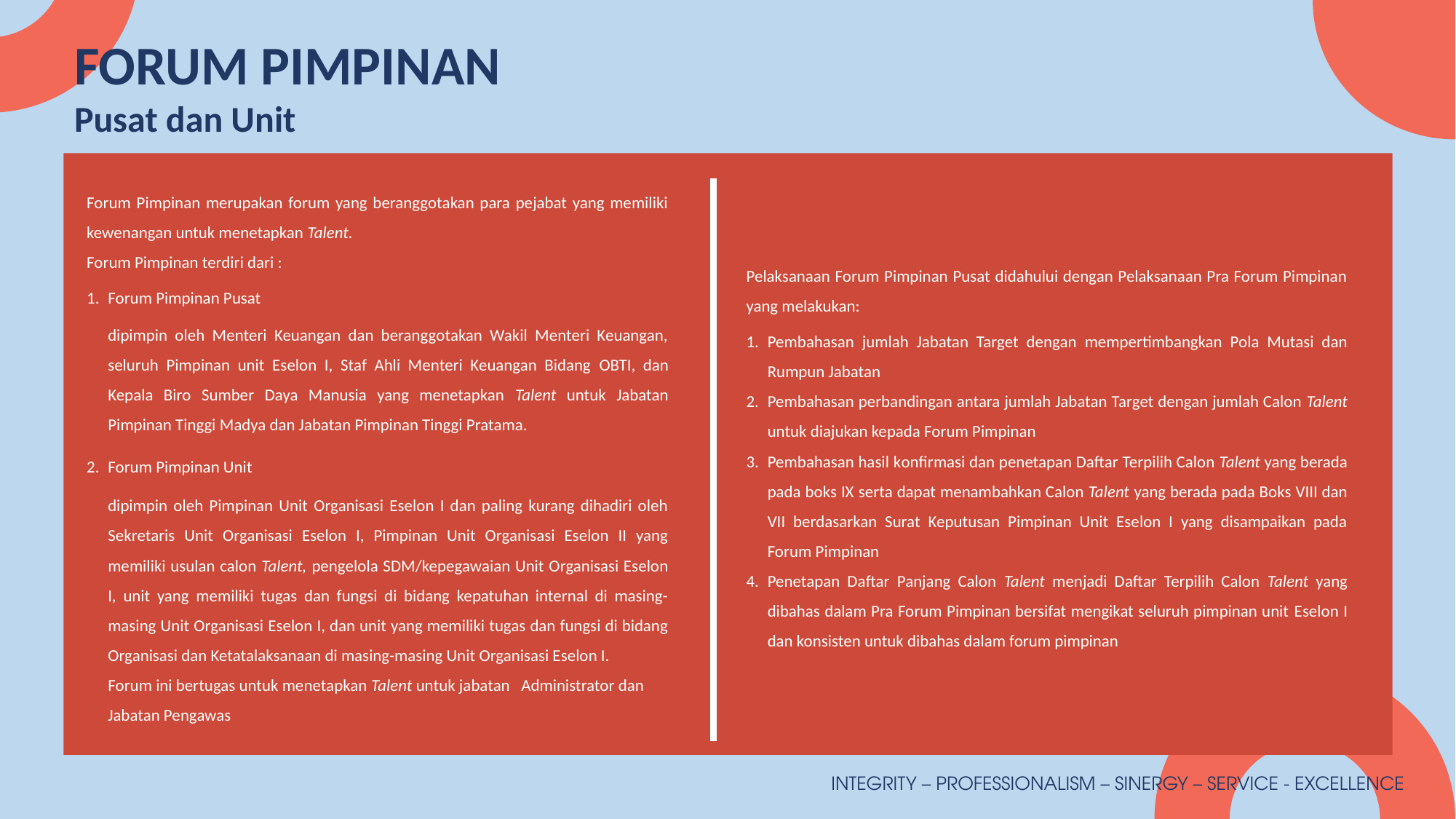

FORUM PIMPINAN
Pusat dan Unit

Forum Pimpinan merupakan forum yang beranggotakan para pejabat yang memiliki kewenangan untuk menetapkan Talent.
Forum Pimpinan terdiri dari :

Forum Pimpinan Pusat

dipimpin oleh Menteri Keuangan dan beranggotakan Wakil Menteri Keuangan, seluruh Pimpinan unit Eselon I, Staf Ahli Menteri Keuangan Bidang OBTI, dan Kepala Biro Sumber Daya Manusia yang menetapkan Talent untuk Jabatan Pimpinan Tinggi Madya dan Jabatan Pimpinan Tinggi Pratama.

Forum Pimpinan Unit

dipimpin oleh Pimpinan Unit Organisasi Eselon I dan paling kurang dihadiri oleh Sekretaris Unit Organisasi Eselon I, Pimpinan Unit Organisasi Eselon II yang memiliki usulan calon Talent, pengelola SDM/kepegawaian Unit Organisasi Eselon I, unit yang memiliki tugas dan fungsi di bidang kepatuhan internal di masing-masing Unit Organisasi Eselon I, dan unit yang memiliki tugas dan fungsi di bidang Organisasi dan Ketatalaksanaan di masing-masing Unit Organisasi Eselon I.
Forum ini bertugas untuk menetapkan Talent untuk jabatan   Administrator dan Jabatan Pengawas
Pelaksanaan Forum Pimpinan Pusat didahului dengan Pelaksanaan Pra Forum Pimpinan yang melakukan:

Pembahasan jumlah Jabatan Target dengan mempertimbangkan Pola Mutasi dan Rumpun Jabatan
Pembahasan perbandingan antara jumlah Jabatan Target dengan jumlah Calon Talent untuk diajukan kepada Forum Pimpinan
Pembahasan hasil konfirmasi dan penetapan Daftar Terpilih Calon Talent yang berada pada boks IX serta dapat menambahkan Calon Talent yang berada pada Boks VIII dan VII berdasarkan Surat Keputusan Pimpinan Unit Eselon I yang disampaikan pada Forum Pimpinan
Penetapan Daftar Panjang Calon Talent menjadi Daftar Terpilih Calon Talent yang dibahas dalam Pra Forum Pimpinan bersifat mengikat seluruh pimpinan unit Eselon I dan konsisten untuk dibahas dalam forum pimpinan

INTEGRITY – PROFESSIONALISM – SINERGY – SERVICE - EXCELLENCE